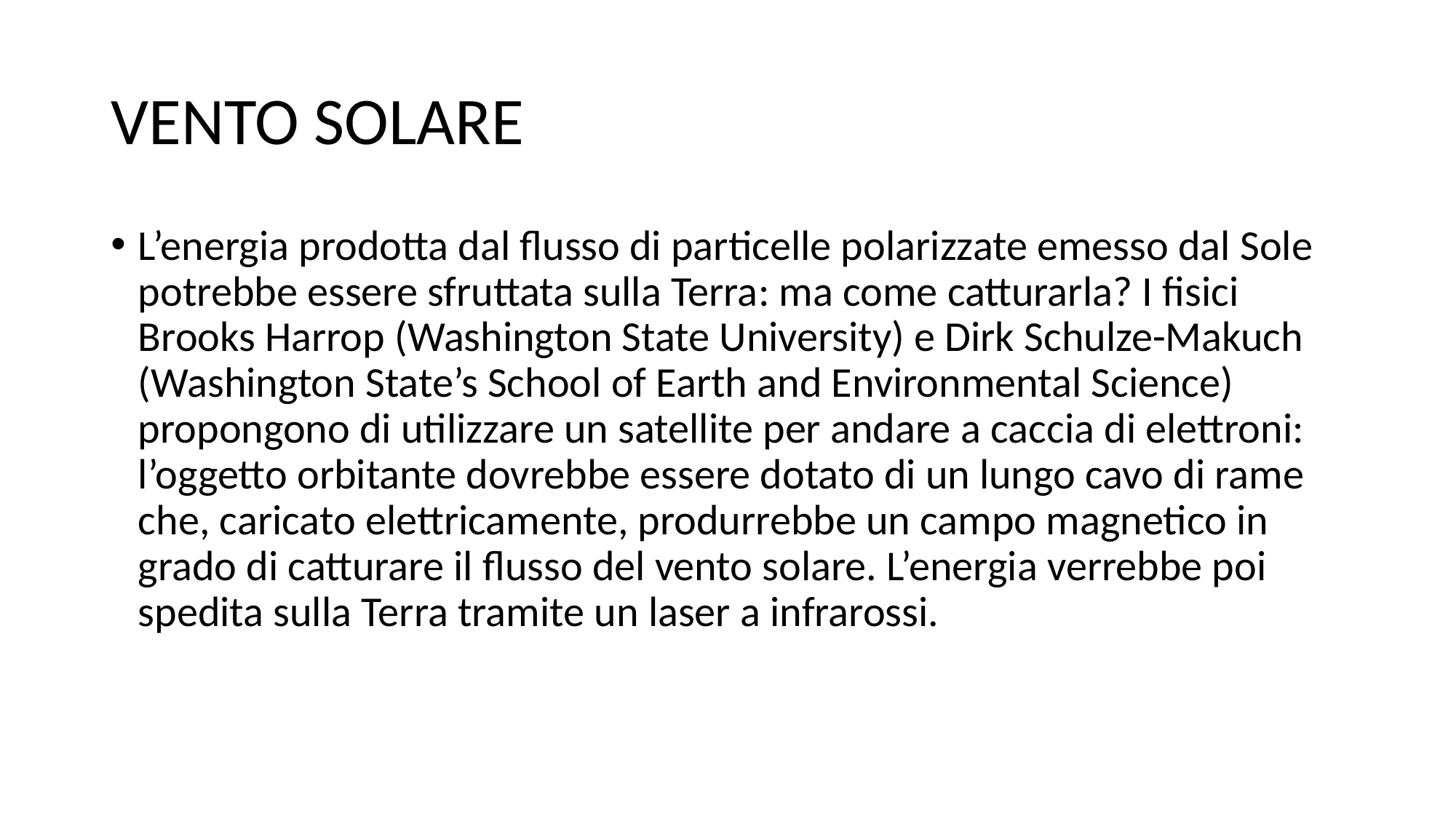

# VENTO SOLARE
L’energia prodotta dal flusso di particelle polarizzate emesso dal Sole potrebbe essere sfruttata sulla Terra: ma come catturarla? I fisici Brooks Harrop (Washington State University) e Dirk Schulze-Makuch (Washington State’s School of Earth and Environmental Science) propongono di utilizzare un satellite per andare a caccia di elettroni: l’oggetto orbitante dovrebbe essere dotato di un lungo cavo di rame che, caricato elettricamente, produrrebbe un campo magnetico in grado di catturare il flusso del vento solare. L’energia verrebbe poi spedita sulla Terra tramite un laser a infrarossi.